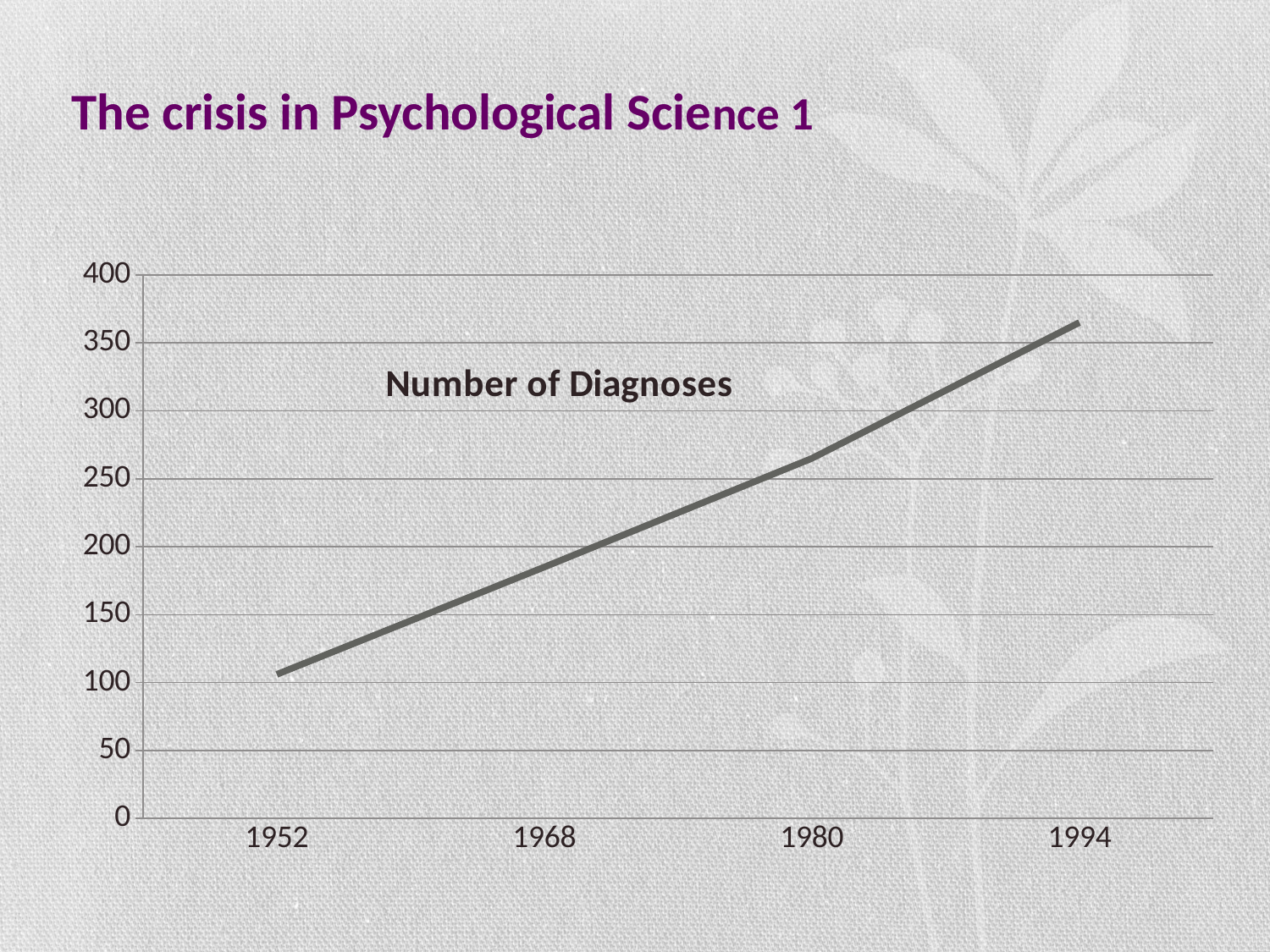

# The crisis in Psychological Science 1

### Chart:

| Category | Number of Diagnoses |
|---|---|
| 1952.0 | 106.0 |
| 1968.0 | 185.0 |
| 1980.0 | 265.0 |
| 1994.0 | 365.0 |